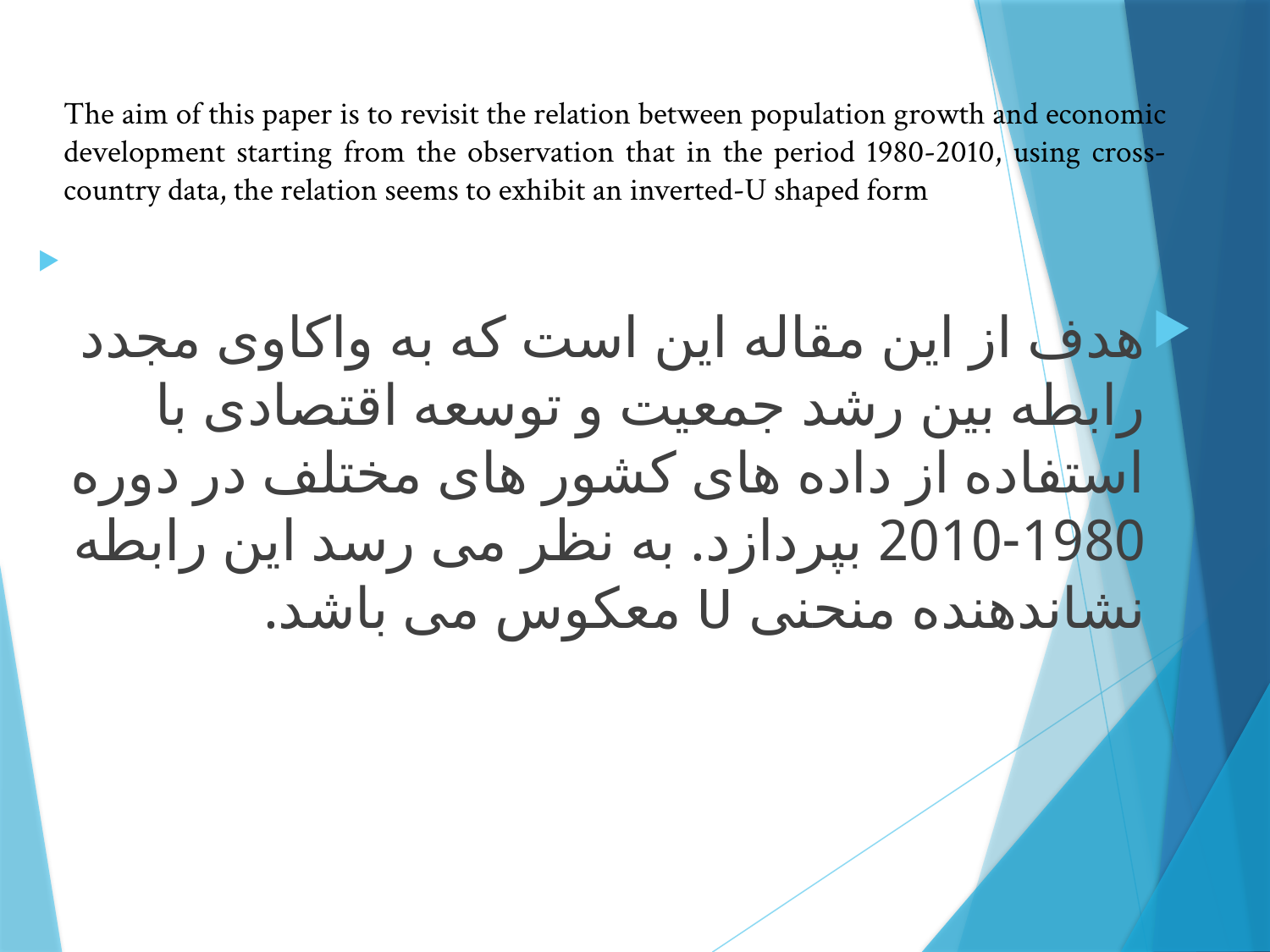

The aim of this paper is to revisit the relation between population growth and economic development starting from the observation that in the period 1980-2010, using cross-country data, the relation seems to exhibit an inverted-U shaped form

هدف از این مقاله این است که به واکاوی مجدد رابطه بین رشد جمعیت و توسعه اقتصادی با استفاده از داده های کشور های مختلف در دوره 1980-2010 بپردازد. به نظر می رسد این رابطه نشاندهنده منحنی U معکوس می باشد.